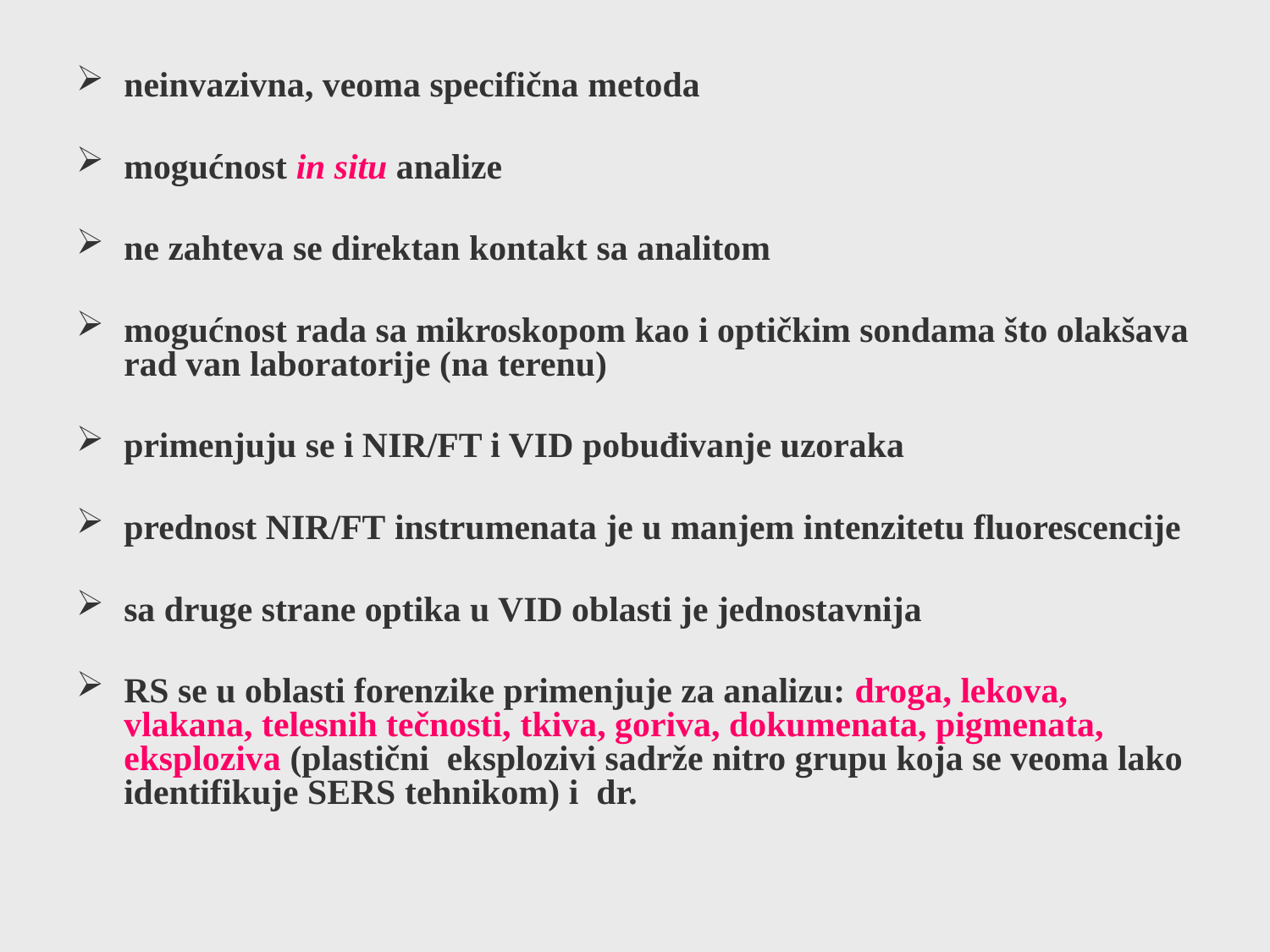

neinvazivna, veoma specifična metoda

mogućnost in situ analize

ne zahteva se direktan kontakt sa analitom

mogućnost rada sa mikroskopom kao i optičkim sondama što olakšava rad van laboratorije (na terenu)

primenjuju se i NIR/FT i VID pobuđivanje uzoraka

prednost NIR/FT instrumenata je u manjem intenzitetu fluorescencije

sa druge strane optika u VID oblasti je jednostavnija

RS se u oblasti forenzike primenjuje za analizu: droga, lekova, vlakana, telesnih tečnosti, tkiva, goriva, dokumenata, pigmenata, eksploziva (plastični  eksplozivi sadrže nitro grupu koja se veoma lako identifikuje SERS tehnikom) i  dr.